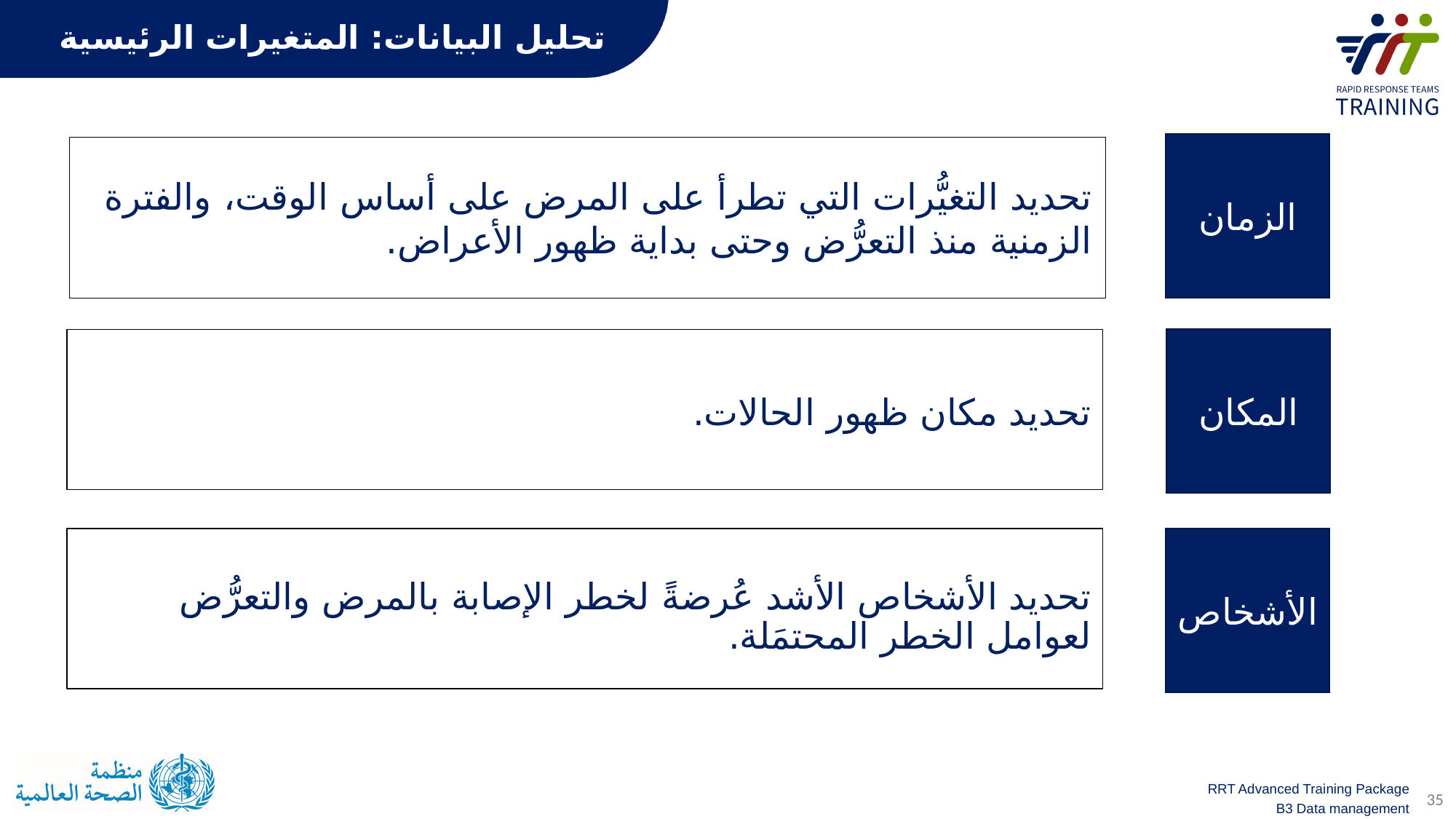

تحليل البيانات: المتغيرات الرئيسية

الزمان

تحديد التغيُّرات التي تطرأ على المرض على أساس الوقت، والفترة الزمنية منذ التعرُّض وحتى بداية ظهور الأعراض.

تحديد مكان ظهور الحالات.

المكان

تحديد الأشخاص الأشد عُرضةً لخطر الإصابة بالمرض والتعرُّض لعوامل الخطر المحتمَلة.

الأشخاص